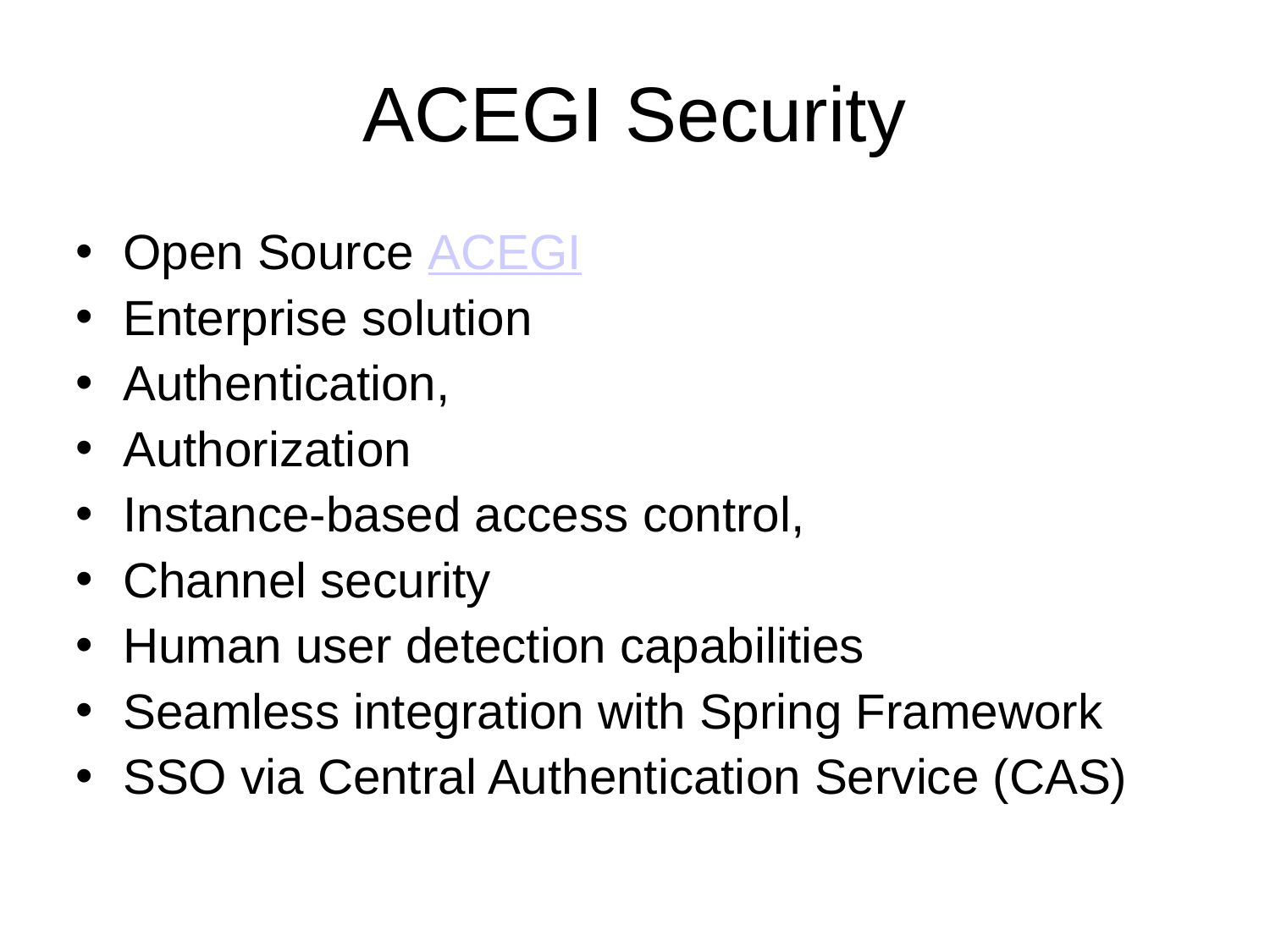

# ACEGI Security
Open Source ACEGI
Enterprise solution
Authentication,
Authorization
Instance-based access control,
Channel security
Human user detection capabilities
Seamless integration with Spring Framework
SSO via Central Authentication Service (CAS)